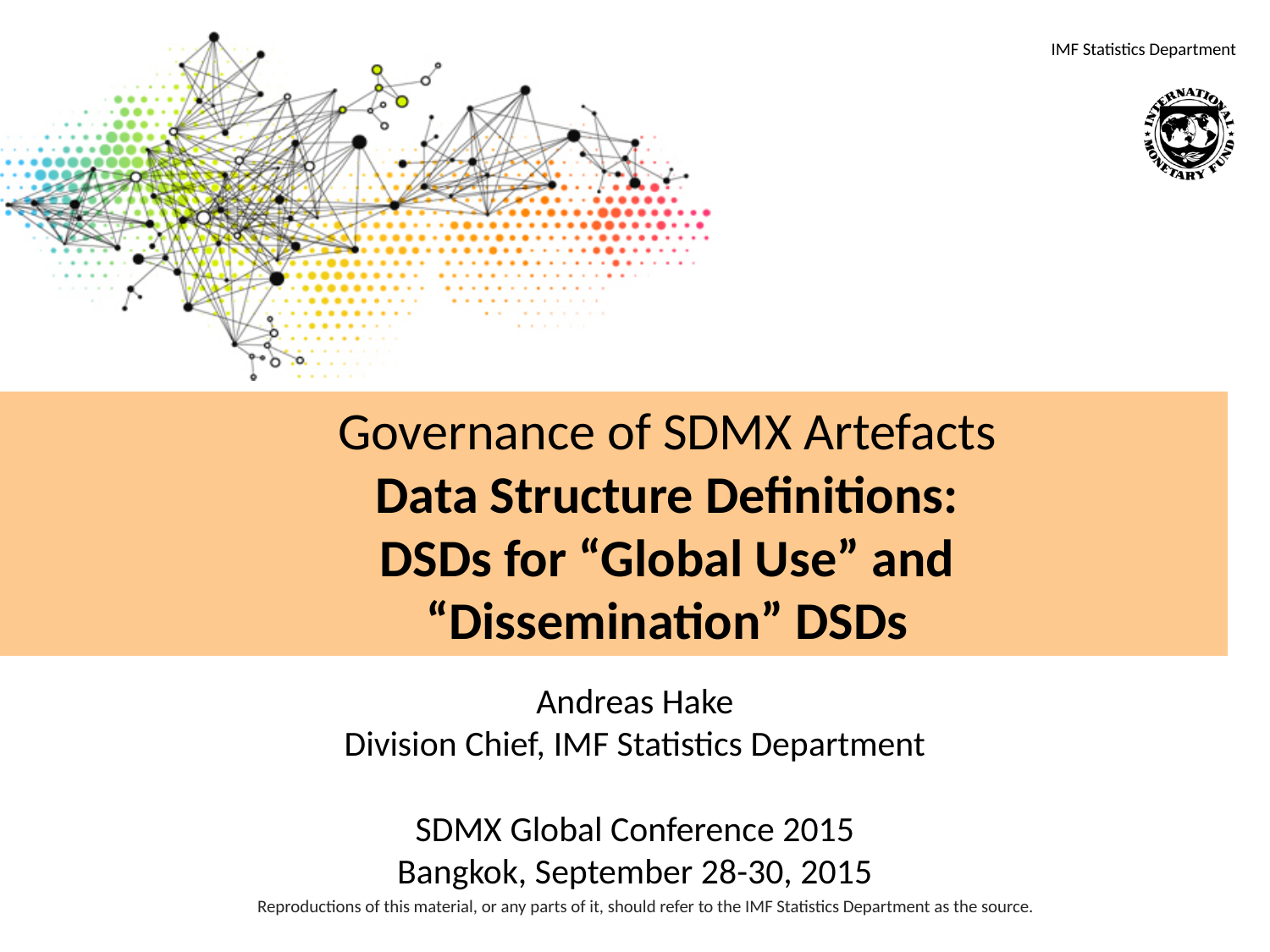

# Governance of SDMX Artefacts Data Structure Definitions: DSDs for “Global Use” and “Dissemination” DSDs
Andreas Hake
Division Chief, IMF Statistics Department

SDMX Global Conference 2015
Bangkok, September 28-30, 2015